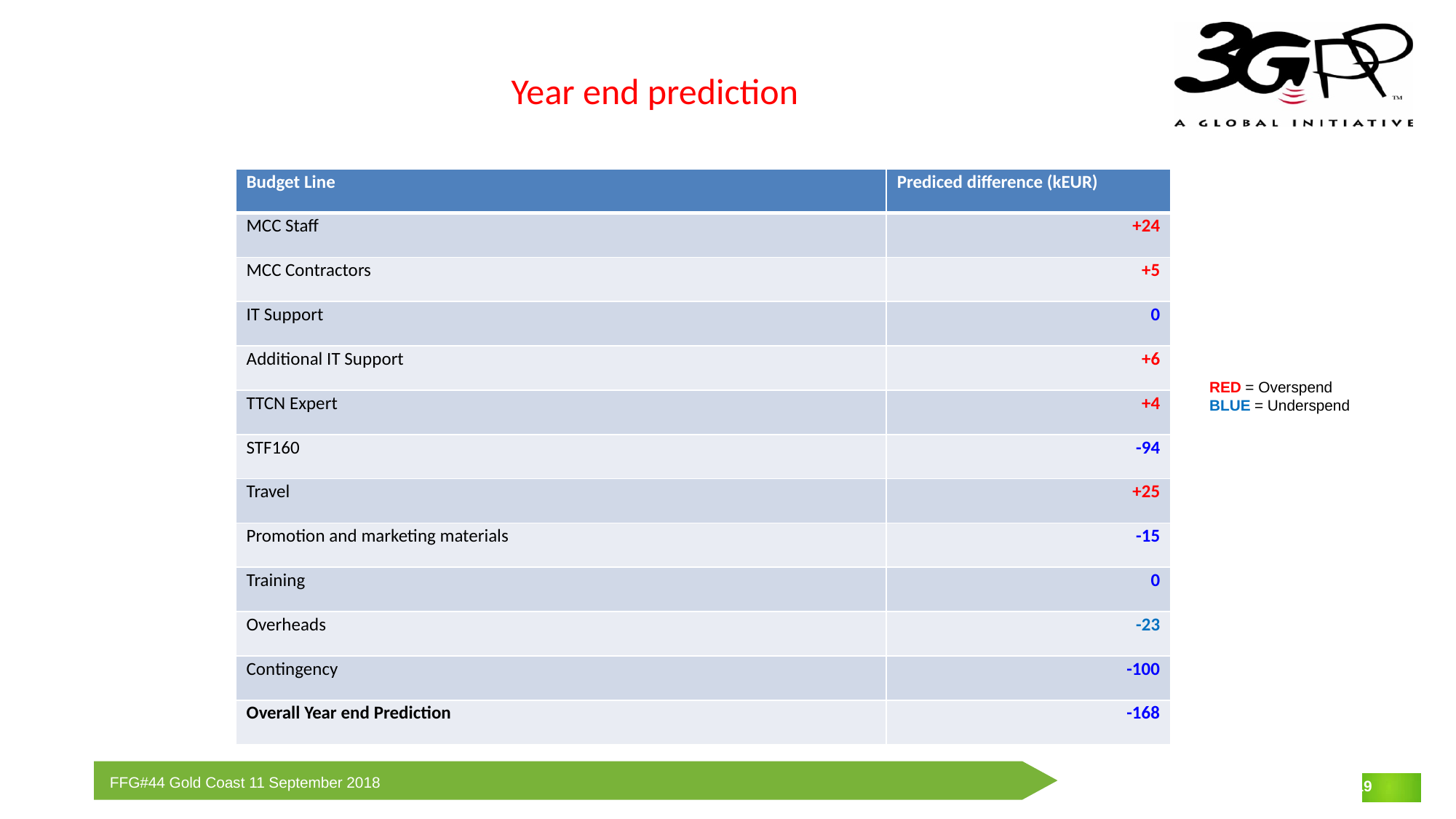

# Year end prediction
| Budget Line | Prediced difference (kEUR) |
| --- | --- |
| MCC Staff | +24 |
| MCC Contractors | +5 |
| IT Support | 0 |
| Additional IT Support | +6 |
| TTCN Expert | +4 |
| STF160 | -94 |
| Travel | +25 |
| Promotion and marketing materials | -15 |
| Training | 0 |
| Overheads | -23 |
| Contingency | -100 |
| Overall Year end Prediction | -168 |
RED = Overspend
BLUE = Underspend